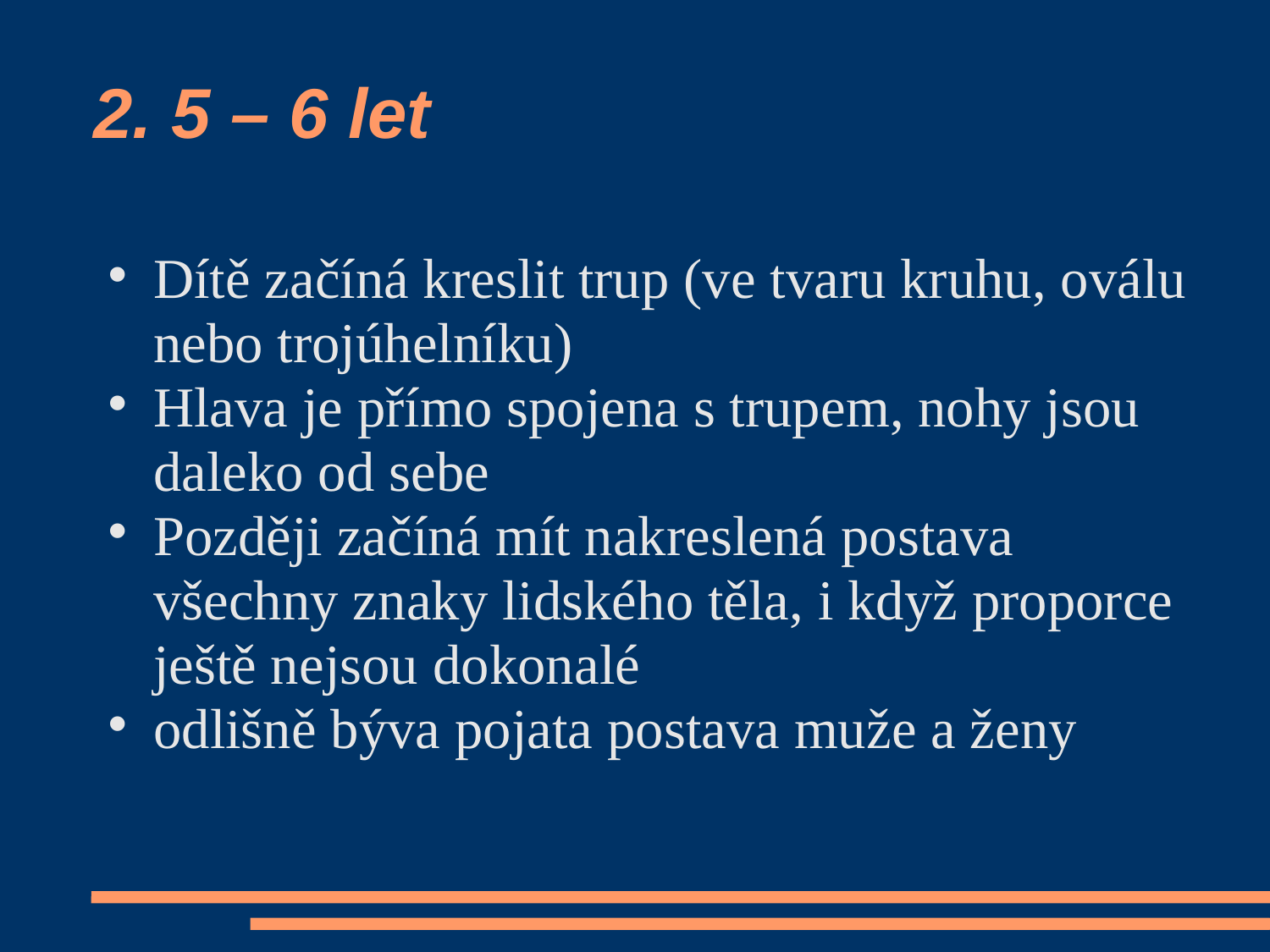

# 2. 5 – 6 let
Dítě začíná kreslit trup (ve tvaru kruhu, oválu nebo trojúhelníku)‏
Hlava je přímo spojena s trupem, nohy jsou daleko od sebe
Později začíná mít nakreslená postava všechny znaky lidského těla, i když proporce ještě nejsou dokonalé
odlišně býva pojata postava muže a ženy